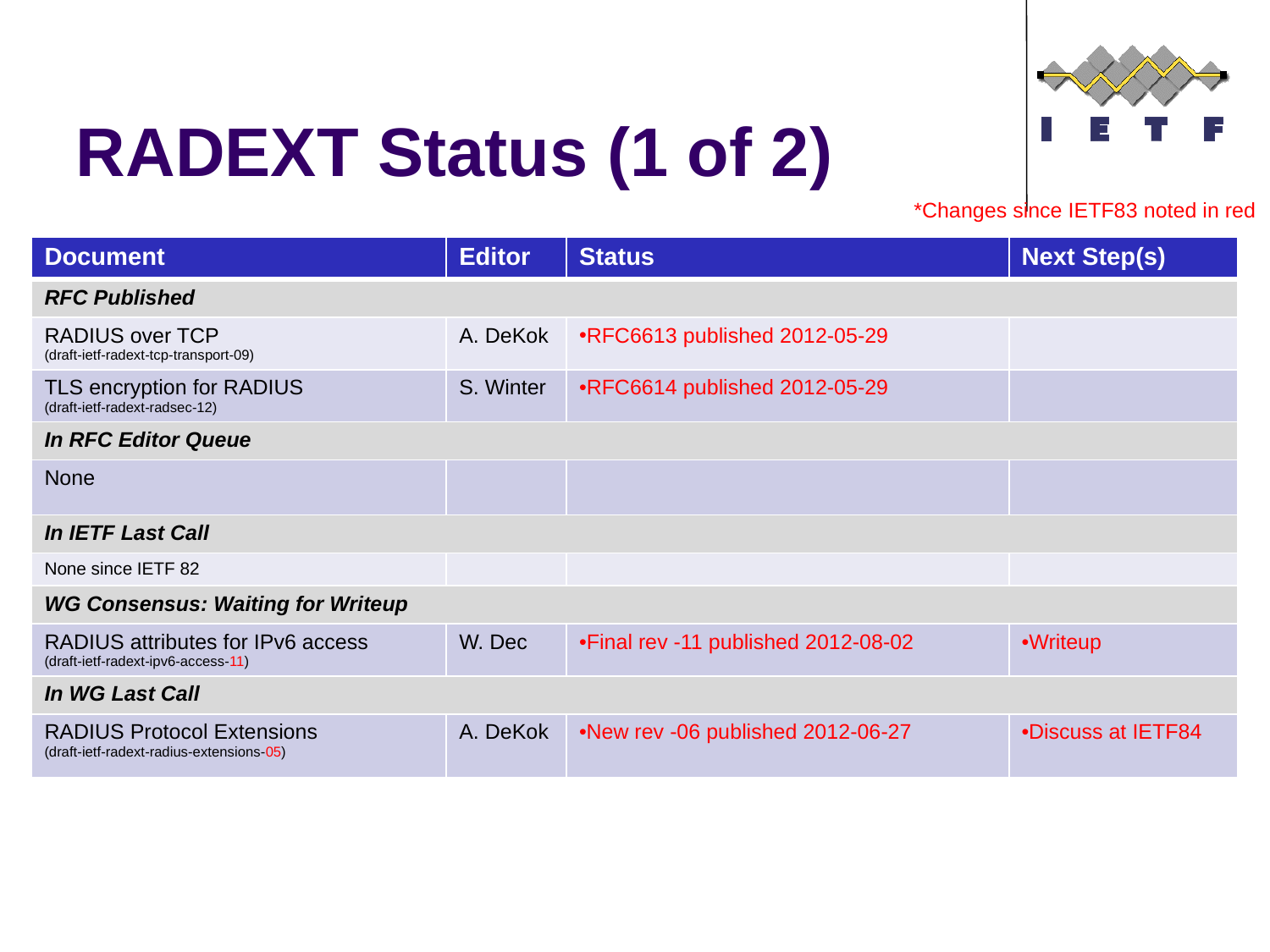

# RADEXT Status (1 of 2)
*Changes since IETF83 noted in red
| Document | Editor | Status | Next Step(s) |
| --- | --- | --- | --- |
| RFC Published |  |  |  |
| RADIUS over TCP (draft-ietf-radext-tcp-transport-09) | A. DeKok | RFC6613 published 2012-05-29 |  |
| TLS encryption for RADIUS (draft-ietf-radext-radsec-12) | S. Winter | RFC6614 published 2012-05-29 |  |
| In RFC Editor Queue |  |  |  |
| None |  |  |  |
| In IETF Last Call |  |  |  |
| None since IETF 82 |  |  |  |
| WG Consensus: Waiting for Writeup |  |  |  |
| RADIUS attributes for IPv6 access (draft-ietf-radext-ipv6-access-11) | W. Dec | Final rev -11 published 2012-08-02 | Writeup |
| In WG Last Call |  |  |  |
| RADIUS Protocol Extensions (draft-ietf-radext-radius-extensions-05) | A. DeKok | New rev -06 published 2012-06-27 | Discuss at IETF84 |